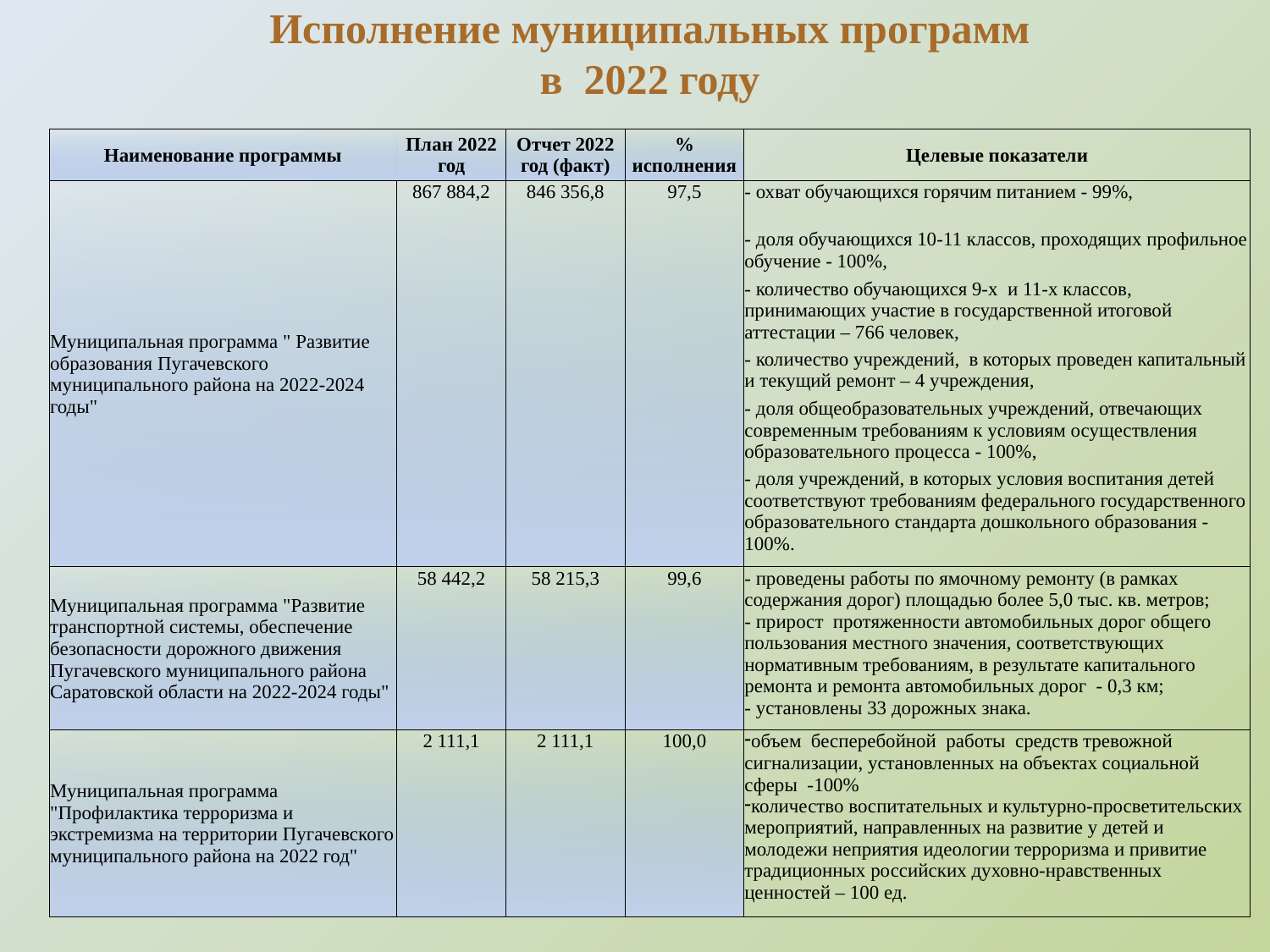

Исполнение муниципальных программ
в  2022 году

| Наименование программы | План 2022 год | Отчет 2022 год (факт) | % исполнения | Целевые показатели |
| --- | --- | --- | --- | --- |
| Муниципальная программа " Развитие образования Пугачевского муниципального района на 2022-2024 годы" | 867 884,2 | 846 356,8 | 97,5 | - охват обучающихся горячим питанием - 99%, |
|  |  |  |  | - доля обучающихся 10-11 классов, проходящих профильное обучение - 100%, |
|  |  |  |  | - количество обучающихся 9-х и 11-х классов, принимающих участие в государственной итоговой аттестации – 766 человек, |
|  |  |  |  | - количество учреждений, в которых проведен капитальный и текущий ремонт – 4 учреждения, |
|  |  |  |  | - доля общеобразовательных учреждений, отвечающих современным требованиям к условиям осуществления образовательного процесса - 100%, |
|  |  |  |  | - доля учреждений, в которых условия воспитания детей соответствуют требованиям федерального государственного образовательного стандарта дошкольного образования -100%. |
| Муниципальная программа "Развитие транспортной системы, обеспечение безопасности дорожного движения Пугачевского муниципального района Саратовской области на 2022-2024 годы" | 58 442,2 | 58 215,3 | 99,6 | - проведены работы по ямочному ремонту (в рамках содержания дорог) площадью более 5,0 тыс. кв. метров; - прирост протяженности автомобильных дорог общего пользования местного значения, соответствующих нормативным требованиям, в результате капитального ремонта и ремонта автомобильных дорог - 0,3 км; - установлены 33 дорожных знака. |
| Муниципальная программа "Профилактика терроризма и экстремизма на территории Пугачевского муниципального района на 2022 год" | 2 111,1 | 2 111,1 | 100,0 | объем бесперебойной работы средств тревожной сигнализации, установленных на объектах социальной сферы -100% количество воспитательных и культурно-просветительских мероприятий, направленных на развитие у детей и молодежи неприятия идеологии терроризма и привитие традиционных российских духовно-нравственных ценностей – 100 ед. |